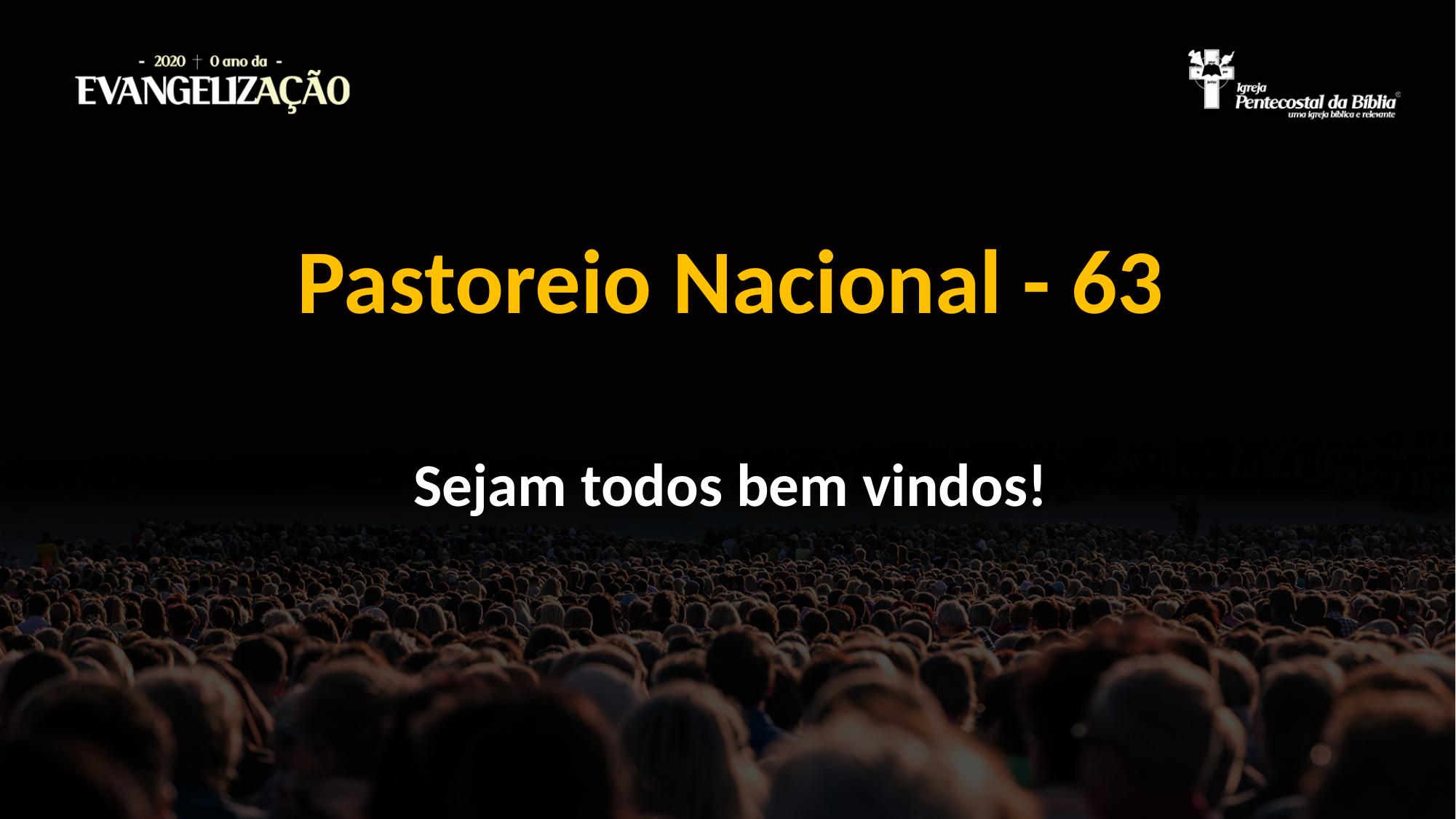

# Pastoreio Nacional - 63

Sejam todos bem vindos!